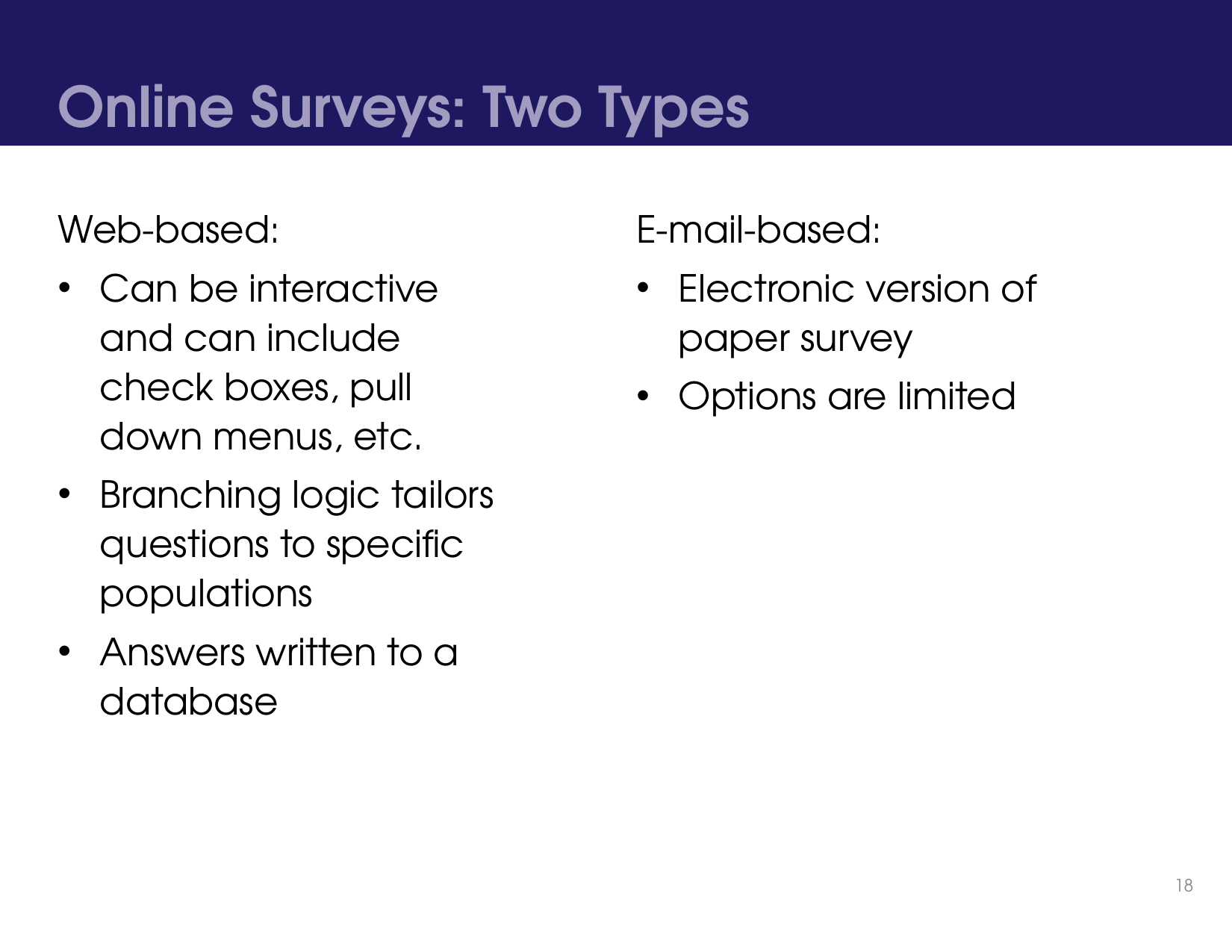

# Online Surveys: Two Types
Web-based:
Can be interactive and can include check boxes, pull down menus, etc.
Branching logic tailors questions to specific populations
Answers written to a database
E-mail-based:
Electronic version of paper survey
Options are limited
18